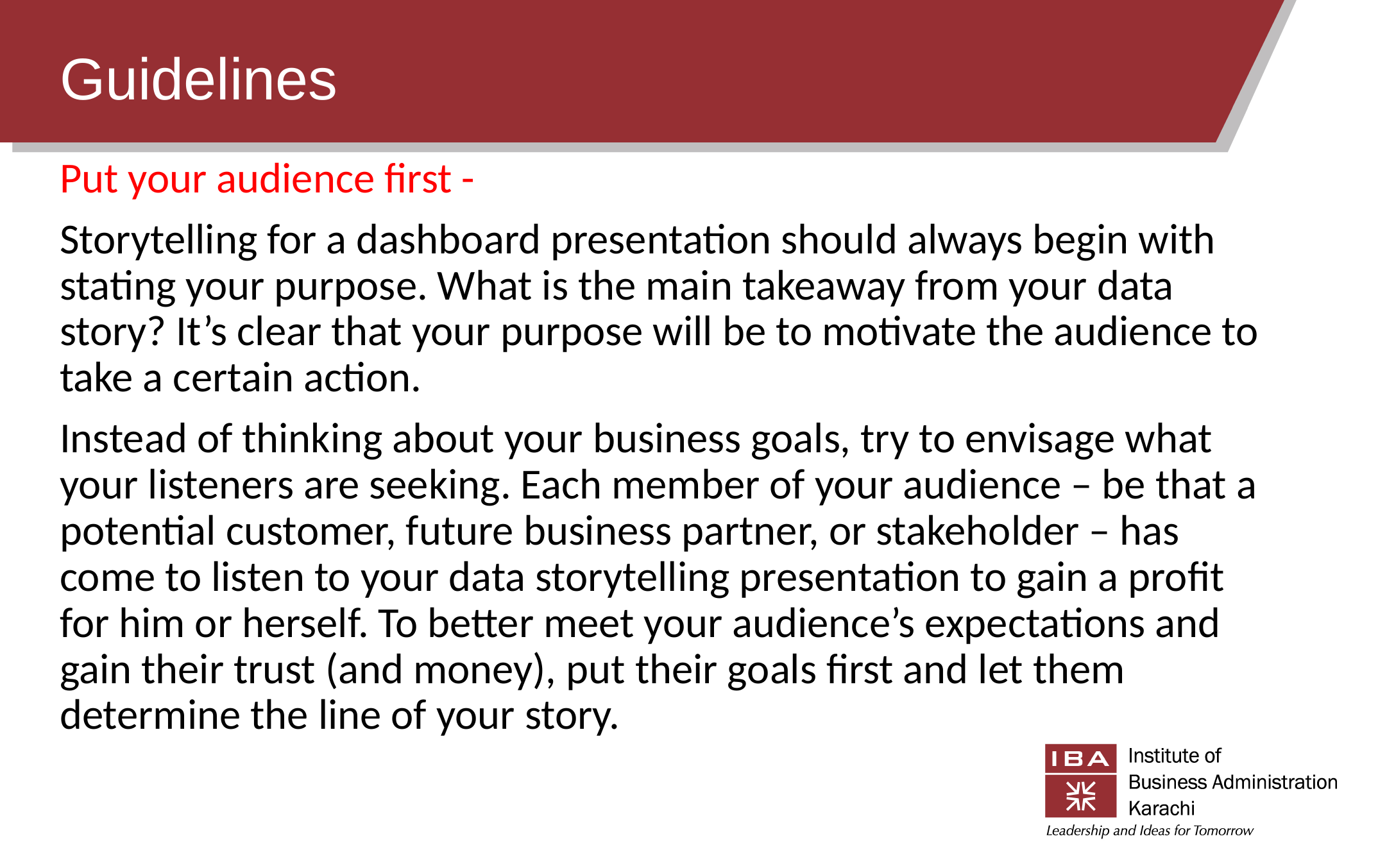

# Guidelines
Put your audience first -
Storytelling for a dashboard presentation should always begin with stating your purpose. What is the main takeaway from your data story? It’s clear that your purpose will be to motivate the audience to take a certain action.
Instead of thinking about your business goals, try to envisage what your listeners are seeking. Each member of your audience – be that a potential customer, future business partner, or stakeholder – has come to listen to your data storytelling presentation to gain a profit for him or herself. To better meet your audience’s expectations and gain their trust (and money), put their goals first and let them determine the line of your story.